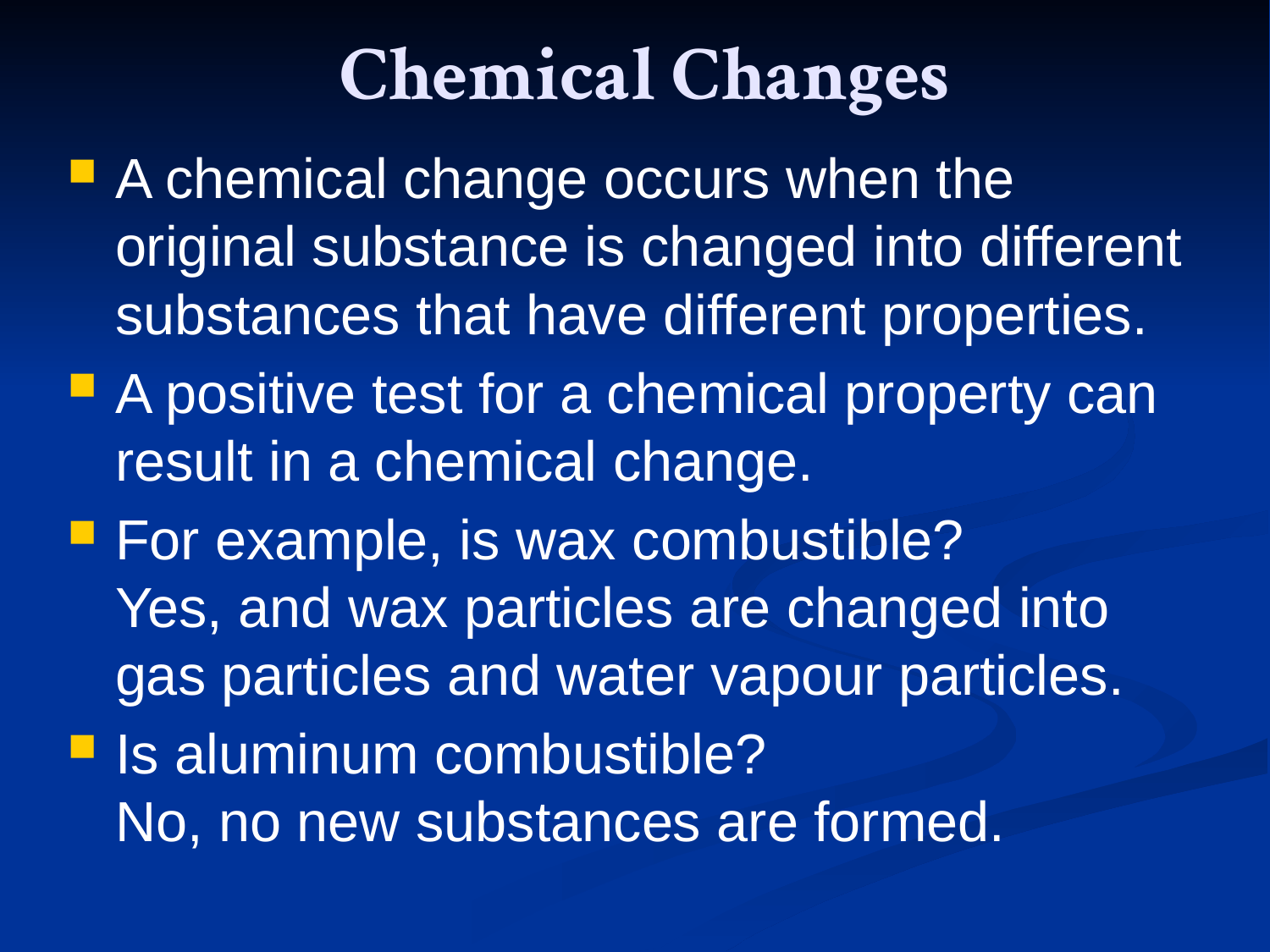

# Chemical Changes
A chemical change occurs when the original substance is changed into different substances that have different properties.
A positive test for a chemical property can result in a chemical change.
For example, is wax combustible?
Yes, and wax particles are changed into gas particles and water vapour particles.
Is aluminum combustible?
No, no new substances are formed.